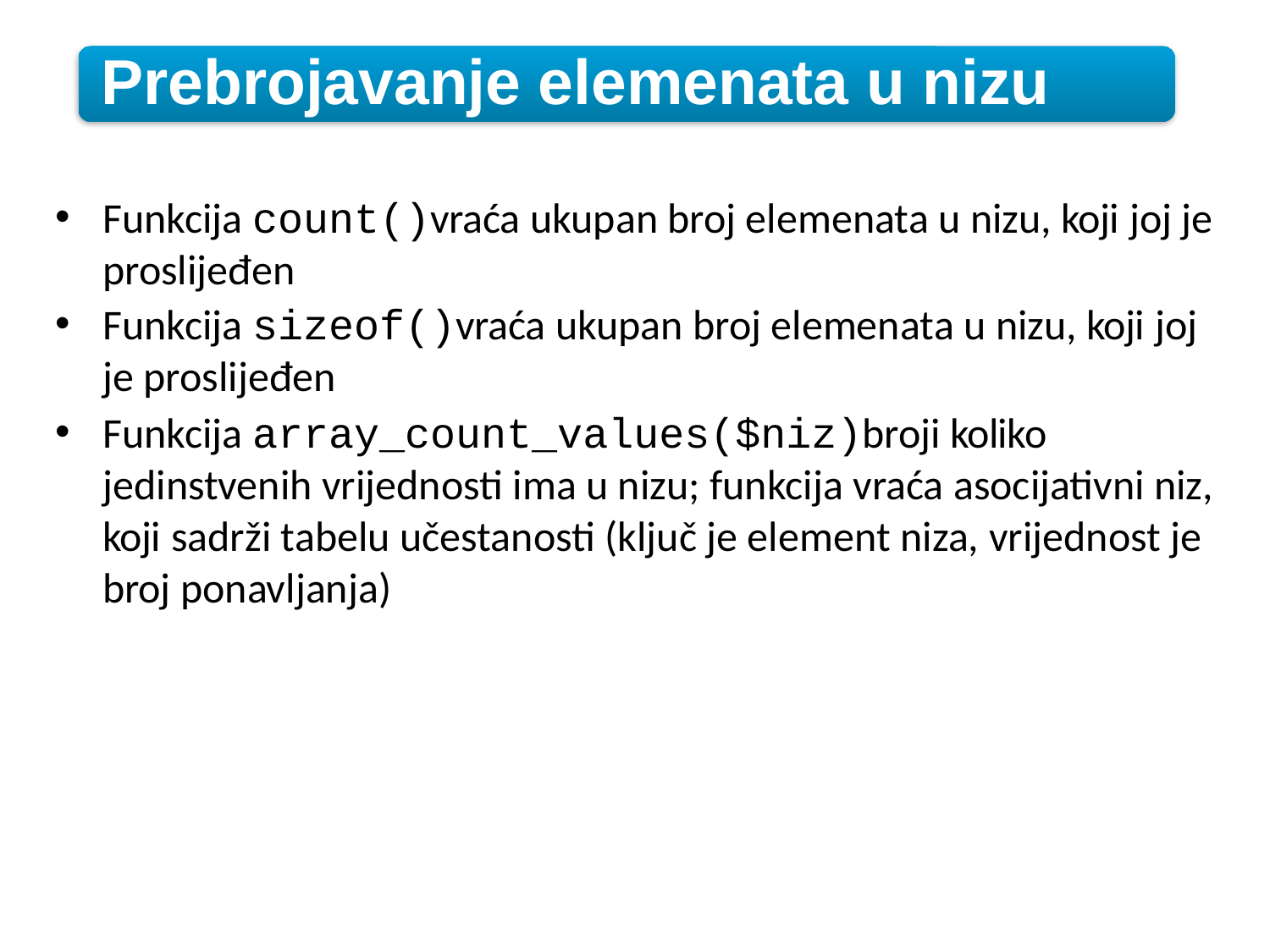

Prebrojavanje elemenata u nizu
Funkcija count()vraća ukupan broj elemenata u nizu, koji joj je proslijeđen
Funkcija sizeof()vraća ukupan broj elemenata u nizu, koji joj je proslijeđen
Funkcija array_count_values($niz)broji koliko jedinstvenih vrijednosti ima u nizu; funkcija vraća asocijativni niz, koji sadrži tabelu učestanosti (ključ je element niza, vrijednost je broj ponavljanja)
6